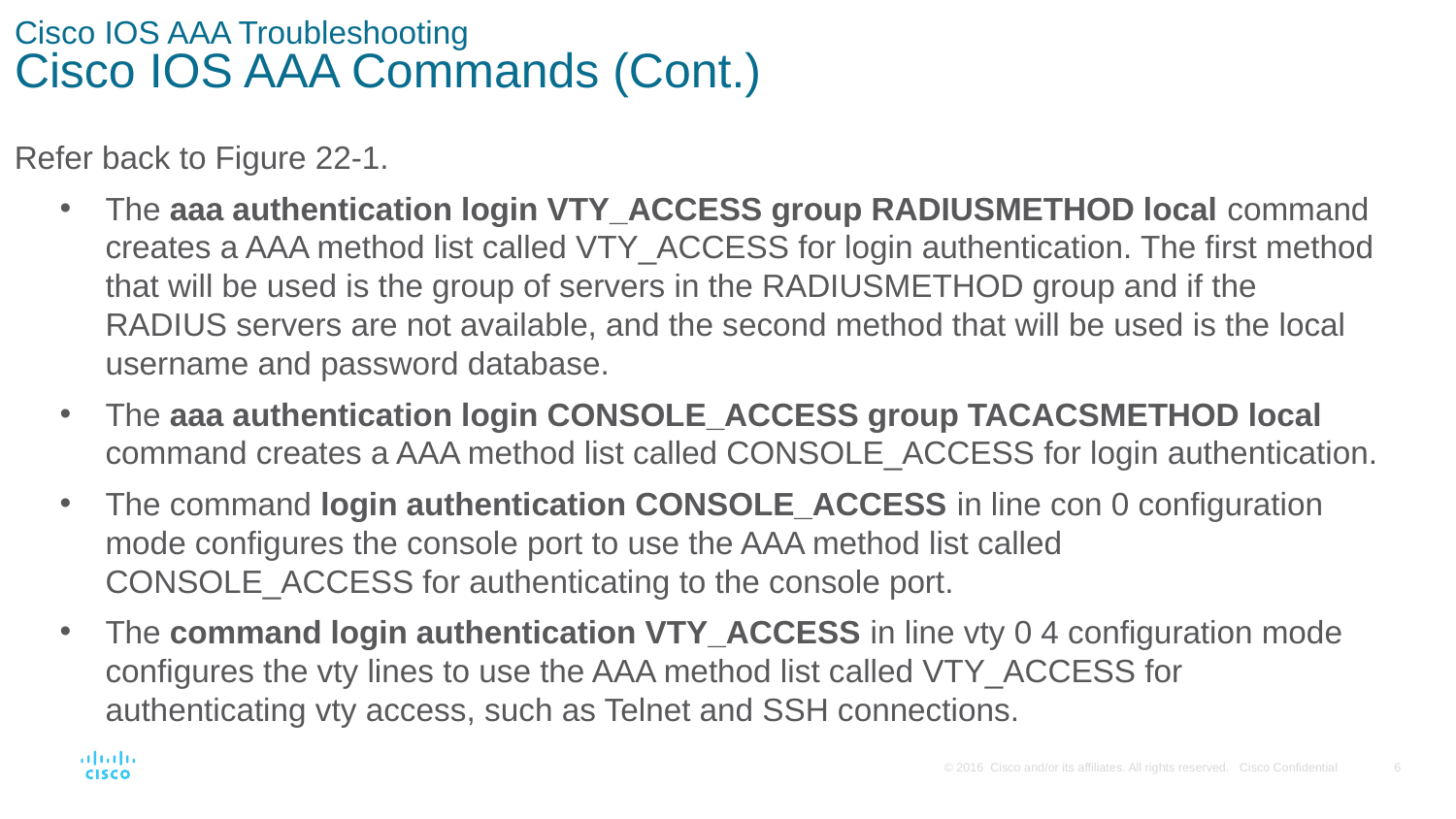

# Cisco IOS AAA Troubleshooting Cisco IOS AAA Commands (Cont.)
Refer back to Figure 22-1.
The aaa authentication login VTY_ACCESS group RADIUSMETHOD local command creates a AAA method list called VTY_ACCESS for login authentication. The first method that will be used is the group of servers in the RADIUSMETHOD group and if the RADIUS servers are not available, and the second method that will be used is the local username and password database.
The aaa authentication login CONSOLE_ACCESS group TACACSMETHOD local command creates a AAA method list called CONSOLE_ACCESS for login authentication.
The command login authentication CONSOLE_ACCESS in line con 0 configuration mode configures the console port to use the AAA method list called  CONSOLE_ACCESS for authenticating to the console port.
The command login authentication VTY_ACCESS in line vty 0 4 configuration mode configures the vty lines to use the AAA method list called VTY_ACCESS for authenticating vty access, such as Telnet and SSH connections.